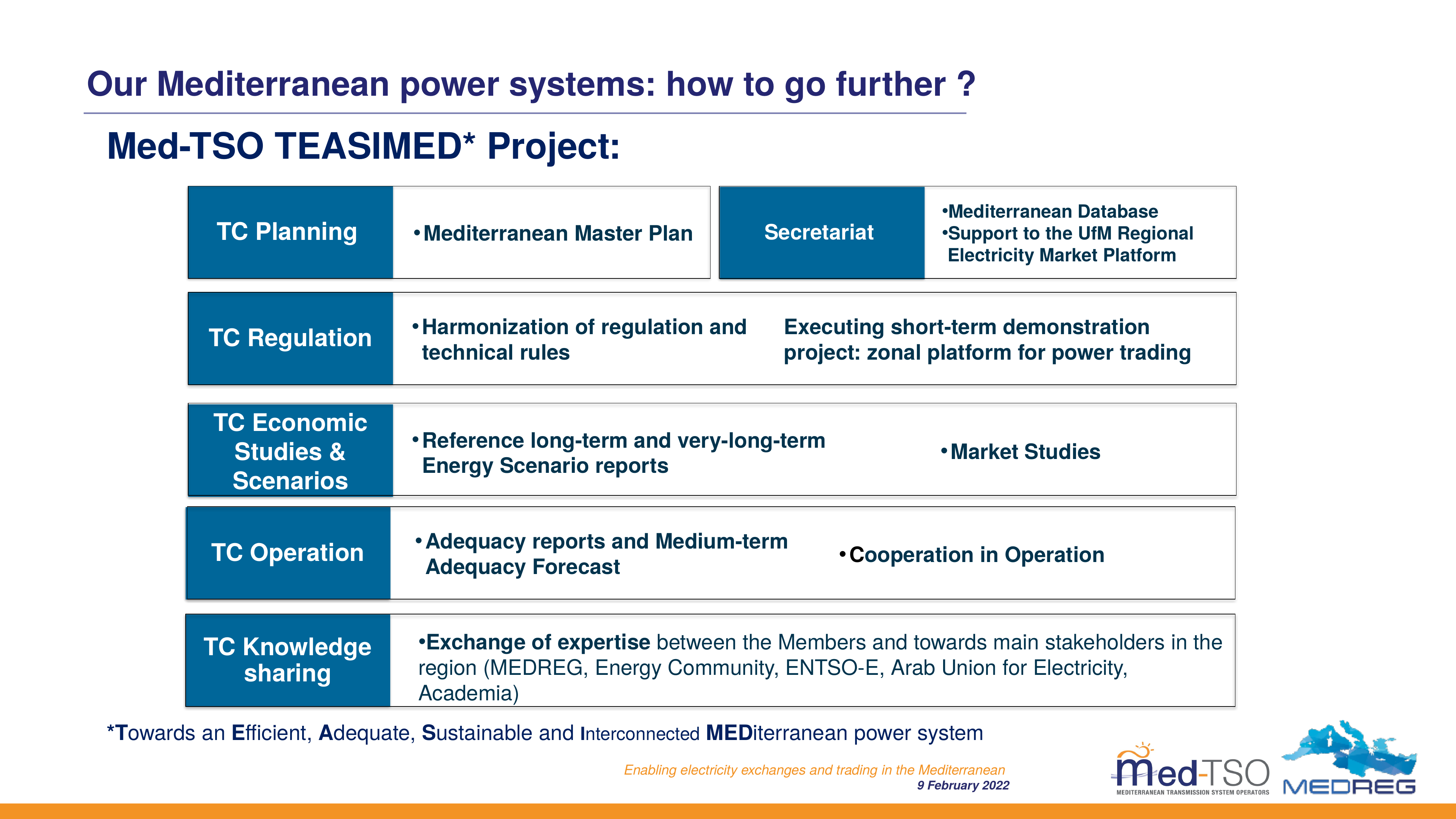

Our Mediterranean power systems: how to go further ?

Med-TSO TEASIMED* Project:
TC Planning

Mediterranean Database
Support to the UfM Regional  Electricity Market Platform
Secretariat
Mediterranean Master Plan
Harmonization of regulation and technical rules
Executing short-term demonstration project: zonal platform for power trading
Market Studies

TC Regulation

TC Economic Studies & Scenarios
Reference long-term and very-long-term Energy Scenario reports

TC Operation
Cooperation in Operation
Adequacy reports and Medium-term Adequacy Forecast

TC Knowledge sharing
Exchange of expertise between the Members and towards main stakeholders in the region (MEDREG, Energy Community, ENTSO-E, Arab Union for Electricity, Academia)
*Towards an Efficient, Adequate, Sustainable and Interconnected MEDiterranean power system